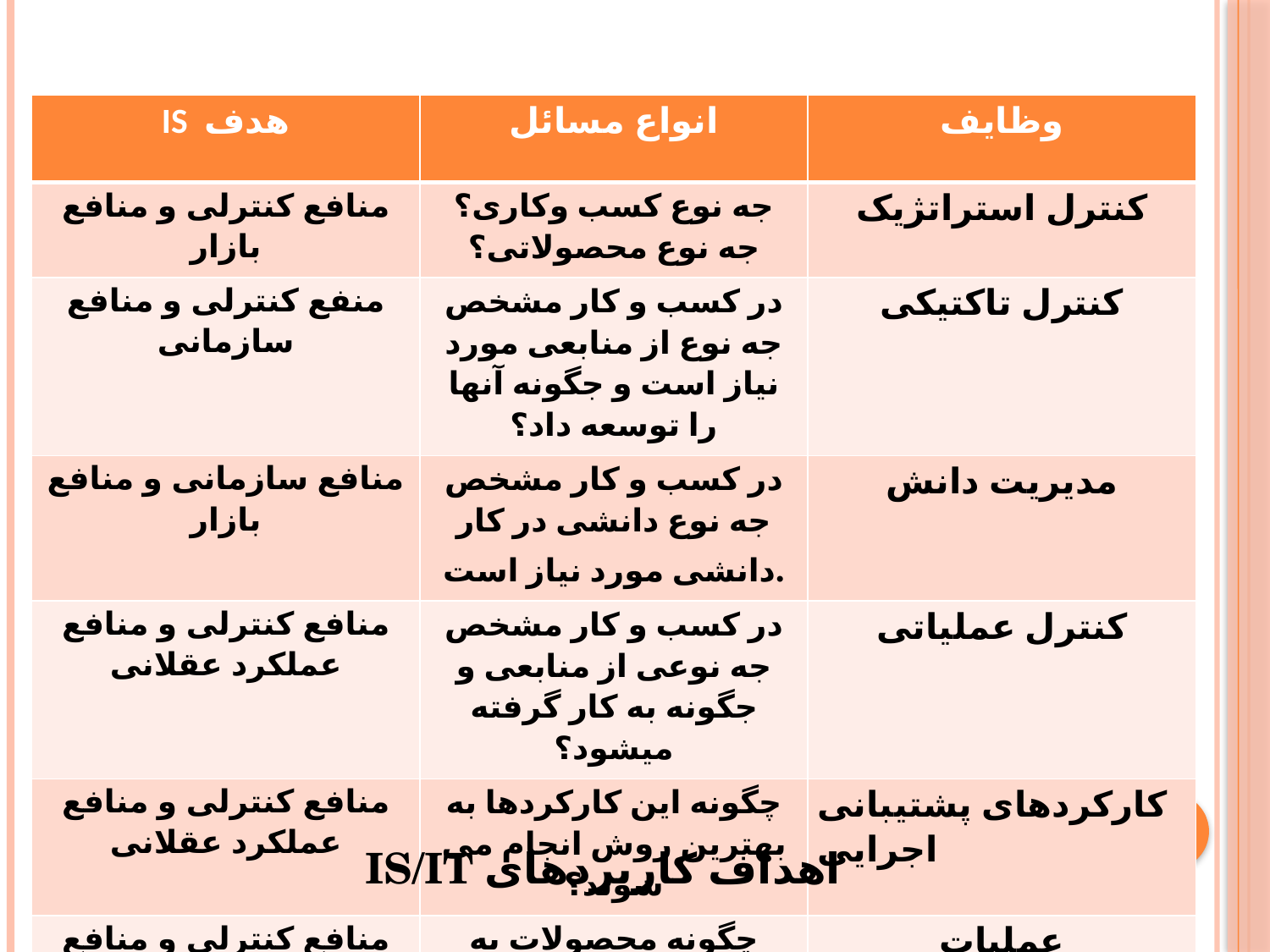

| IS هدف | انواع مسائل | وظایف |
| --- | --- | --- |
| منافع کنترلی و منافع بازار | جه نوع کسب وکاری؟ جه نوع محصولاتی؟ | کنترل استراتژیک |
| منفع کنترلی و منافع سازمانی | در کسب و کار مشخص جه نوع از منابعی مورد نیاز است و جگونه آنها را توسعه داد؟ | کنترل تاکتیکی |
| منافع سازمانی و منافع بازار | در کسب و کار مشخص جه نوع دانشی در کار دانشی مورد نیاز است. | مدیریت دانش |
| منافع کنترلی و منافع عملکرد عقلانی | در کسب و کار مشخص جه نوعی از منابعی و جگونه به کار گرفته میشود؟ | کنترل عملیاتی |
| منافع کنترلی و منافع عملکرد عقلانی | چگونه این کارکردها به بهترین روش انجام می شوند؟ | کارکردهای پشتیبانی اجرایی |
| منافع کنترلی و منافع عملکرد عقلانی | چگونه محصولات به بهترین روش تولید می شوند؟ | عملیات |
7
اهداف کاربردهای IS/IT